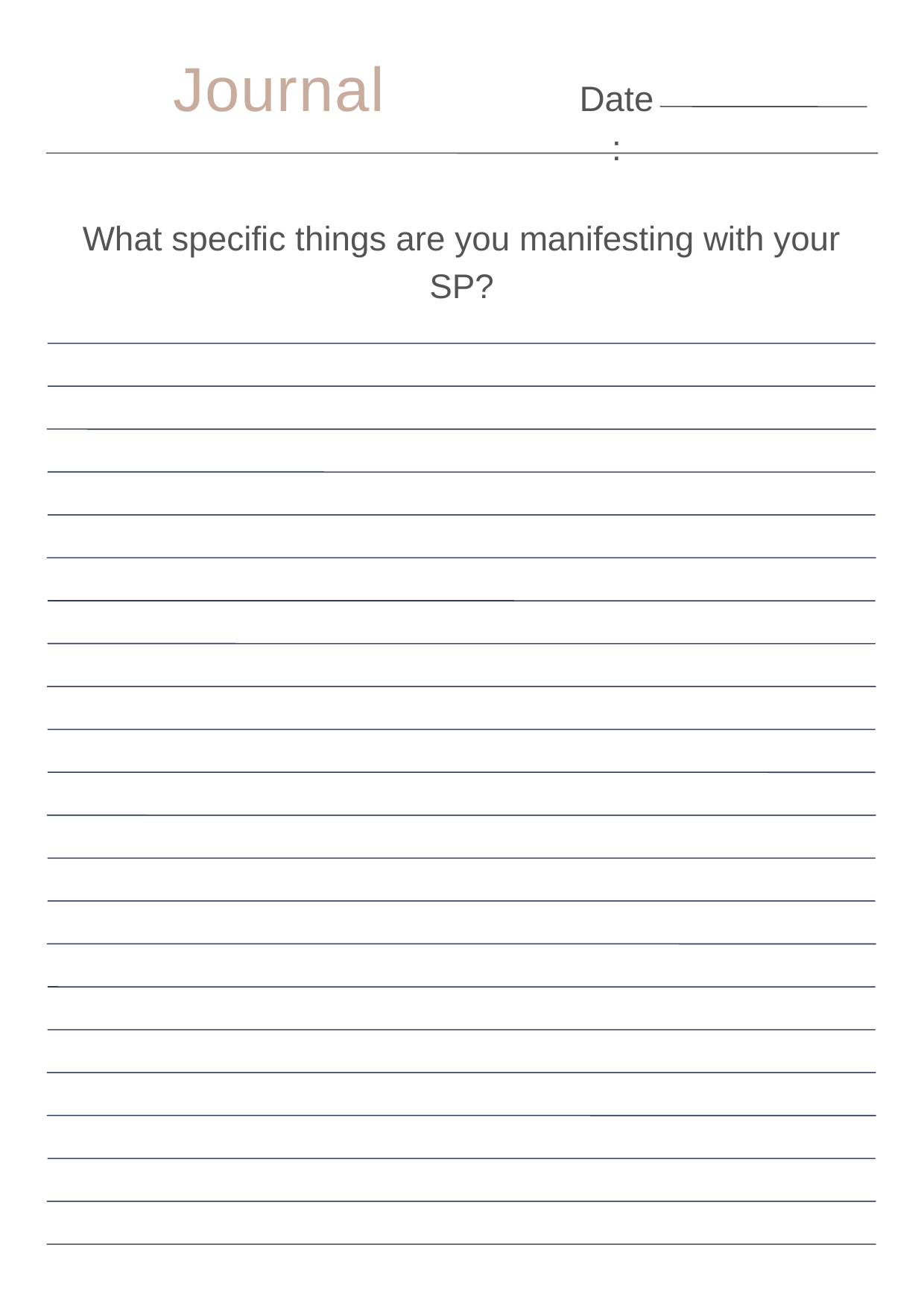

Journal
Date:

What specific things are you manifesting with your SP?